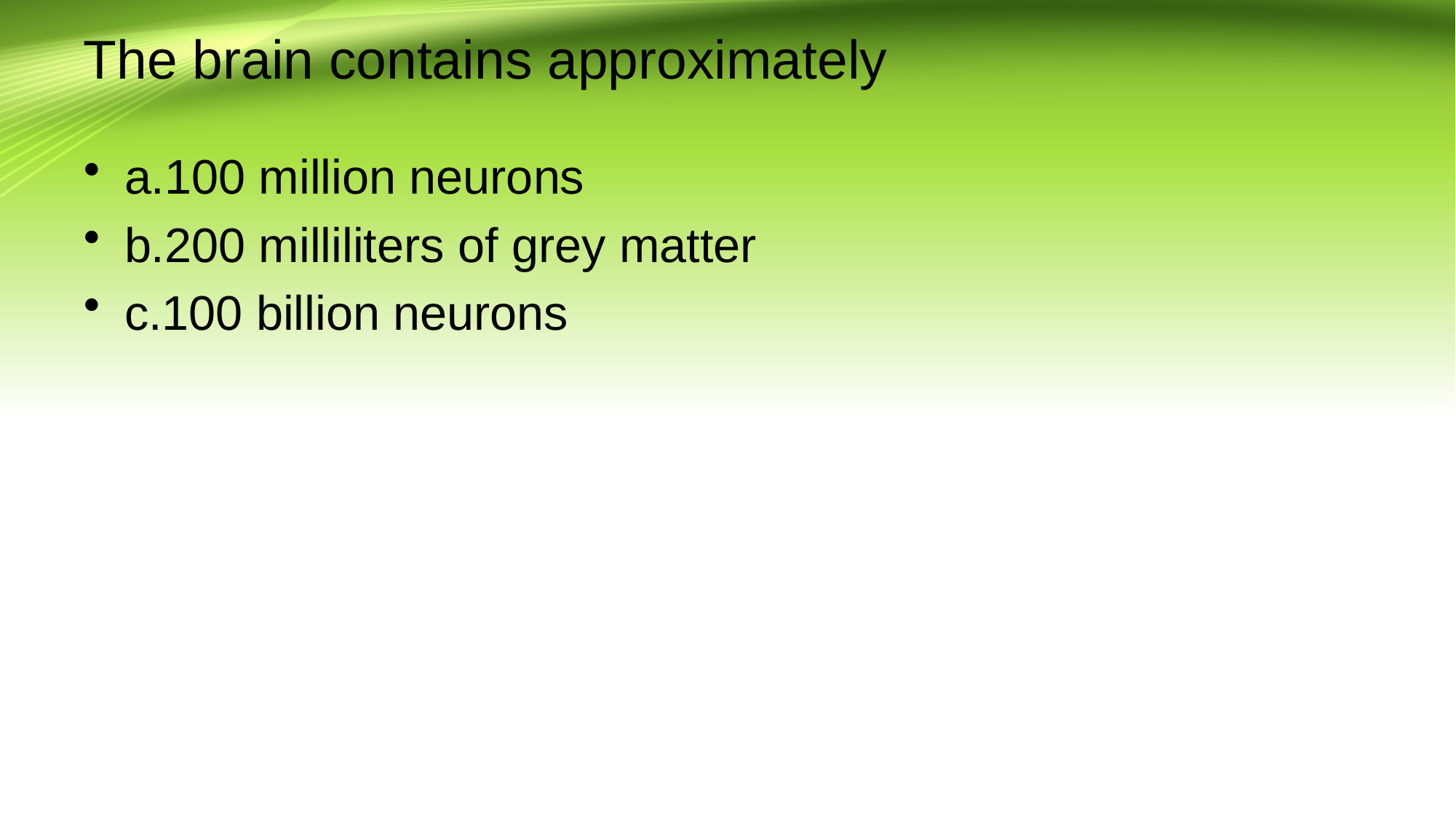

# The brain contains approximately
а.100 million neurons
b.200 milliliters of grey matter
с.100 billion neurons